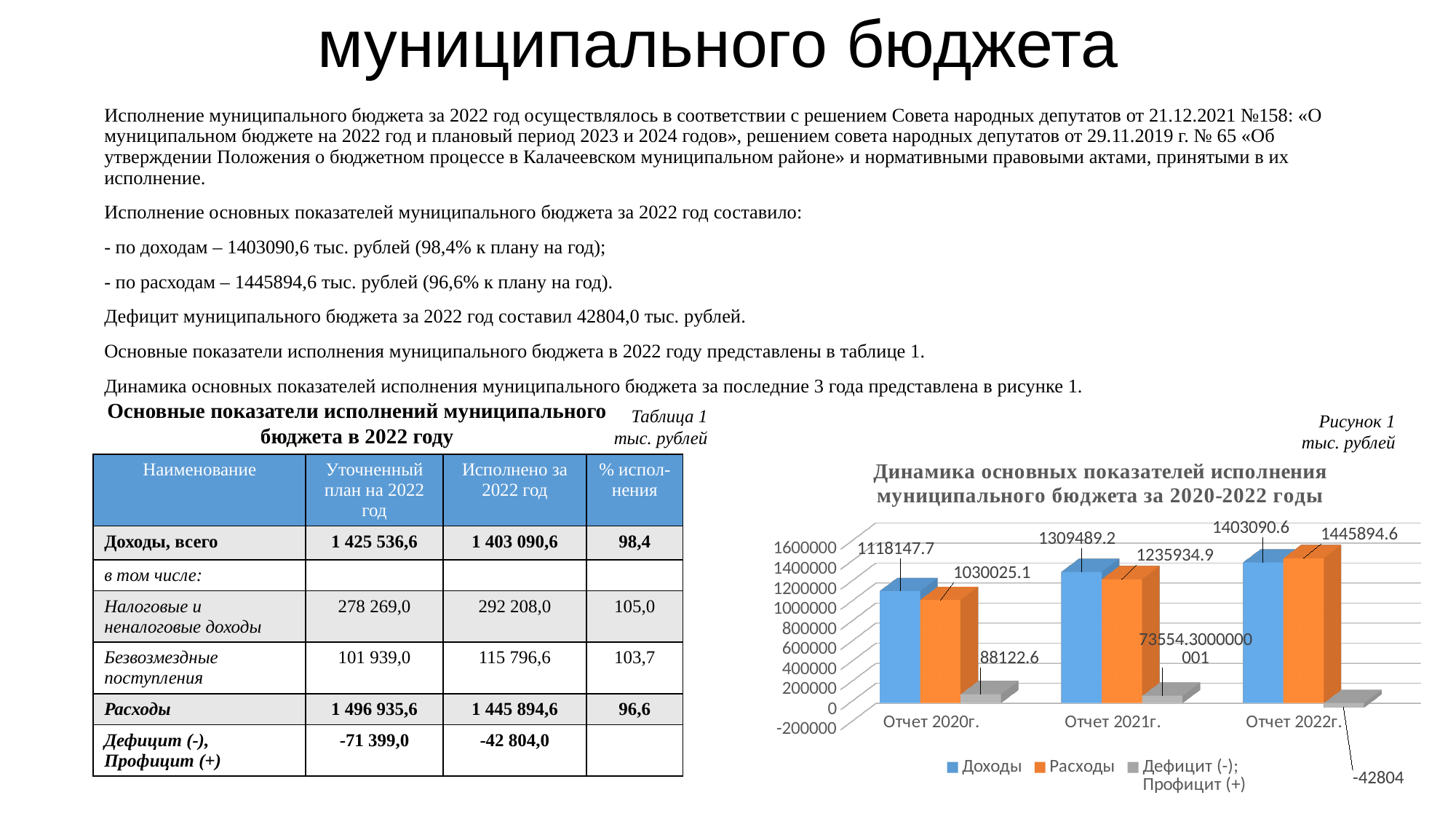

# 1. Основные показатели исполнения муниципального бюджета
Исполнение муниципального бюджета за 2022 год осуществлялось в соответствии с решением Совета народных депутатов от 21.12.2021 №158: «О муниципальном бюджете на 2022 год и плановый период 2023 и 2024 годов», решением совета народных депутатов от 29.11.2019 г. № 65 «Об утверждении Положения о бюджетном процессе в Калачеевском муниципальном районе» и нормативными правовыми актами, принятыми в их исполнение.
Исполнение основных показателей муниципального бюджета за 2022 год составило:
- по доходам – 1403090,6 тыс. рублей (98,4% к плану на год);
- по расходам – 1445894,6 тыс. рублей (96,6% к плану на год).
Дефицит муниципального бюджета за 2022 год составил 42804,0 тыс. рублей.
Основные показатели исполнения муниципального бюджета в 2022 году представлены в таблице 1.
Динамика основных показателей исполнения муниципального бюджета за последние 3 года представлена в рисунке 1.
Основные показатели исполнений муниципального
бюджета в 2022 году
Таблица 1
тыс. рублей
Рисунок 1
тыс. рублей

[unsupported chart]

| Наименование | Уточненный план на 2022 год | Исполнено за 2022 год | % испол-нения |
| --- | --- | --- | --- |
| Доходы, всего | 1 425 536,6 | 1 403 090,6 | 98,4 |
| в том числе: |  |  |  |
| Налоговые и неналоговые доходы | 278 269,0 | 292 208,0 | 105,0 |
| Безвозмездные поступления | 101 939,0 | 115 796,6 | 103,7 |
| Расходы | 1 496 935,6 | 1 445 894,6 | 96,6 |
| Дефицит (-), Профицит (+) | -71 399,0 | -42 804,0 |  |